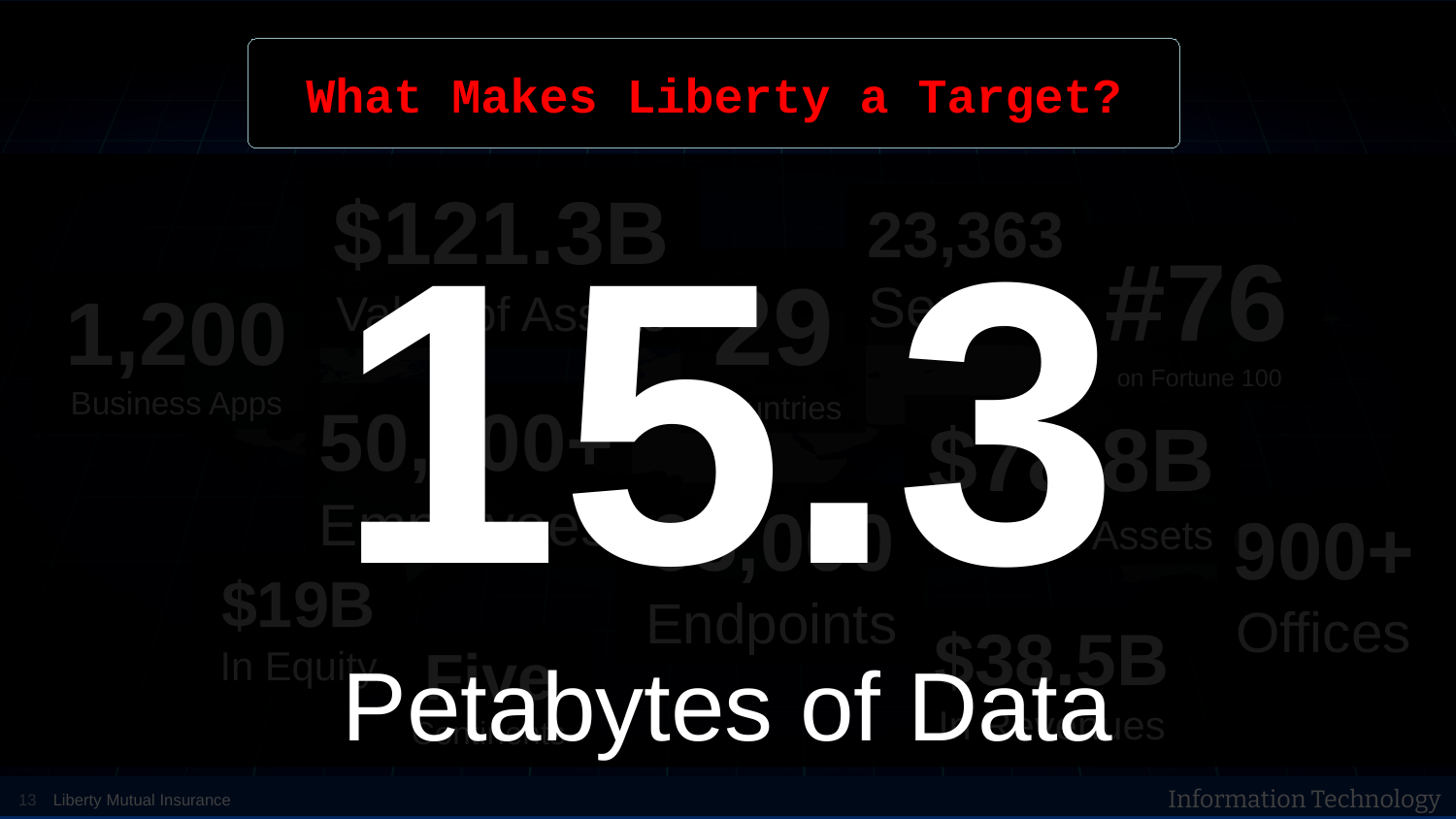

What Makes Liberty a Target?
15.3
Petabytes of Data
$121.3B
Value of Assets
23,363
Servers
#76
on Fortune 100
29
Countries
1,200
Business Apps
50,000+
Employees
$78.8B
Invested Assets
65,000
Endpoints
900+ Offices
$19B
In Equity
$38.5B
In Revenues
Five
Continents